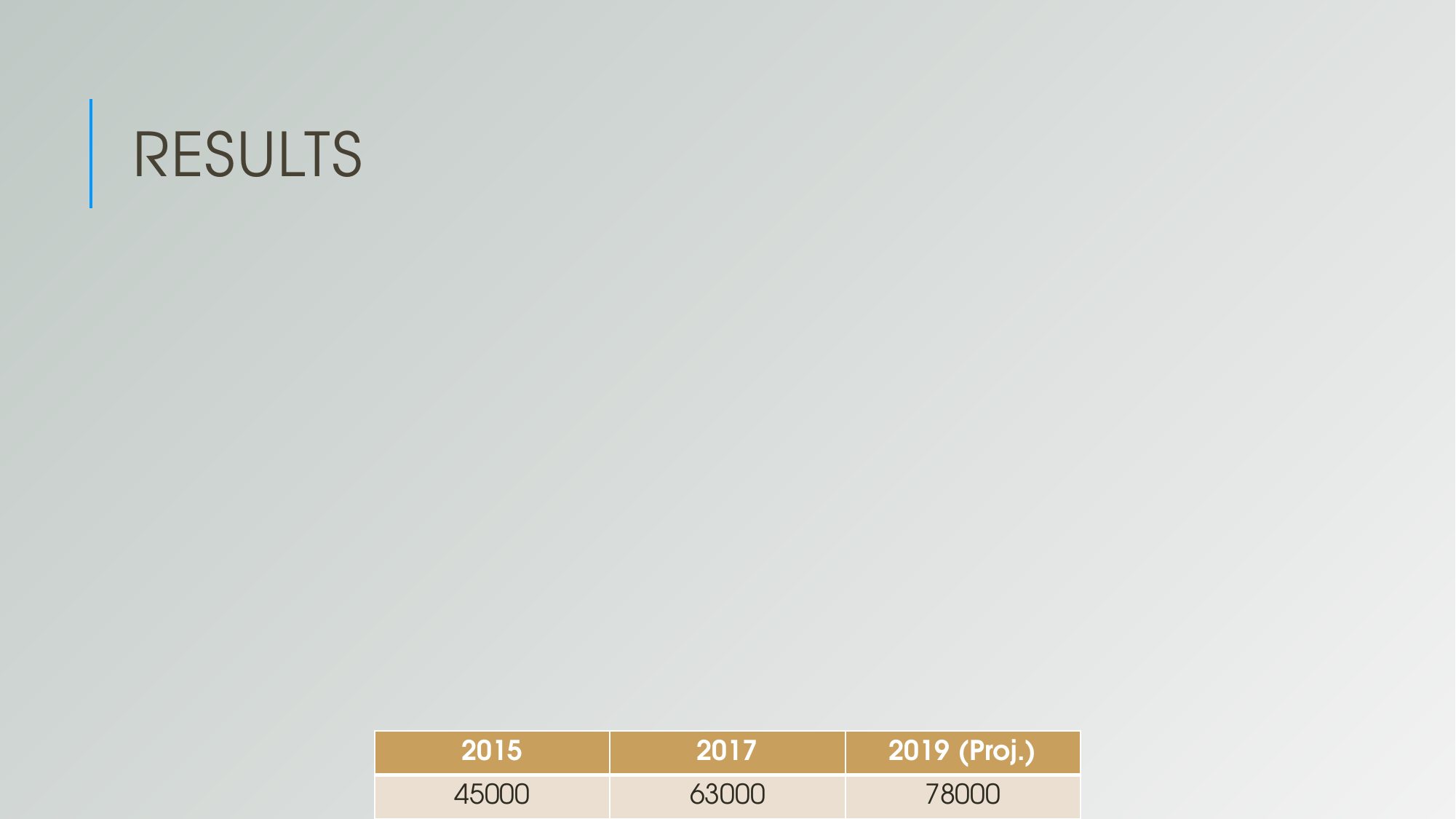

# REsults
| 2015 | 2017 | 2019 (Proj.) |
| --- | --- | --- |
| 45000 | 63000 | 78000 |